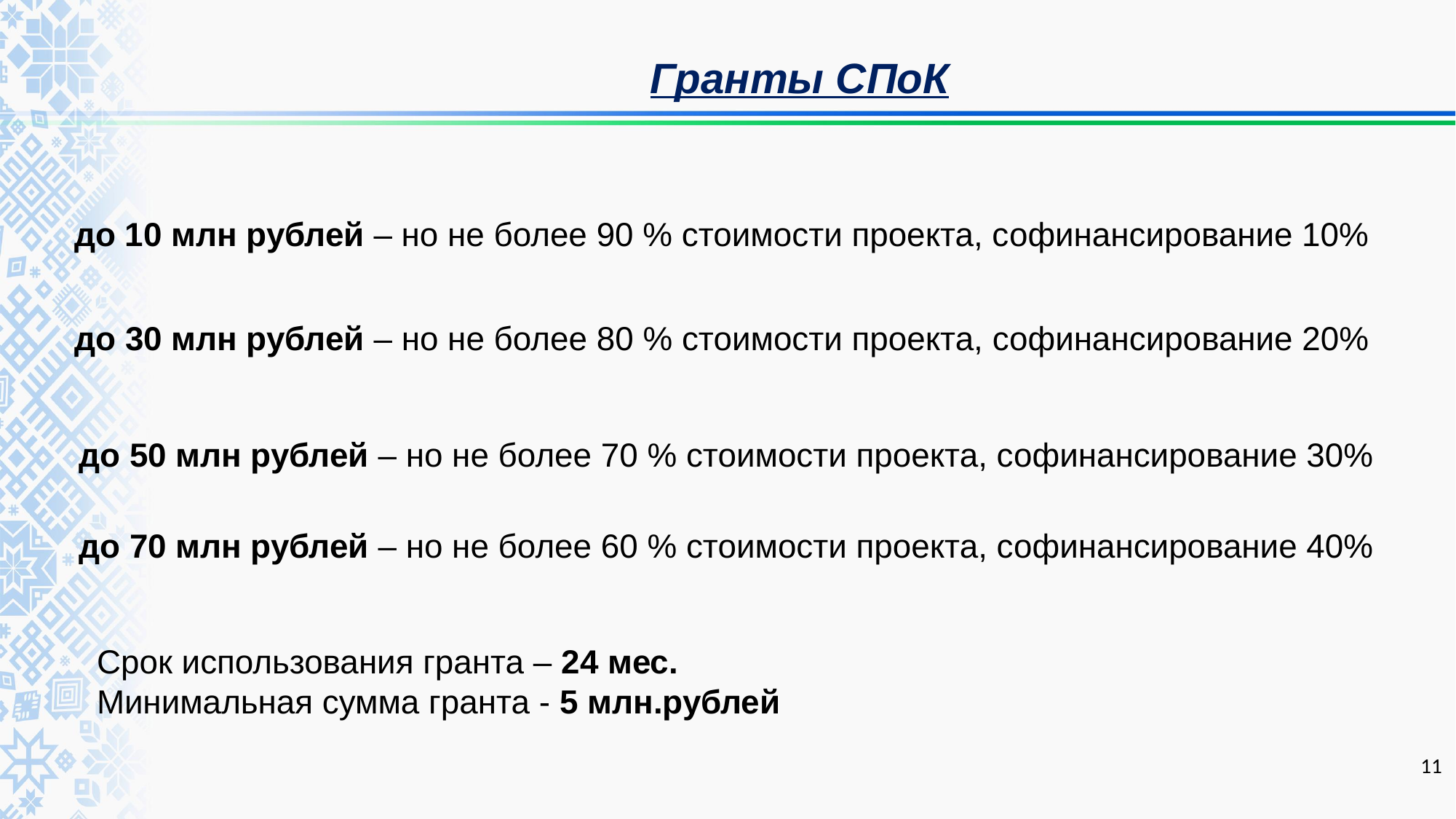

Гранты СПоК

до 10 млн рублей – но не более 90 % стоимости проекта, софинансирование 10%
до 30 млн рублей – но не более 80 % стоимости проекта, софинансирование 20%
до 50 млн рублей – но не более 70 % стоимости проекта, софинансирование 30%
до 70 млн рублей – но не более 60 % стоимости проекта, софинансирование 40%
Срок использования гранта – 24 мес.
Минимальная сумма гранта - 5 млн.рублей
11